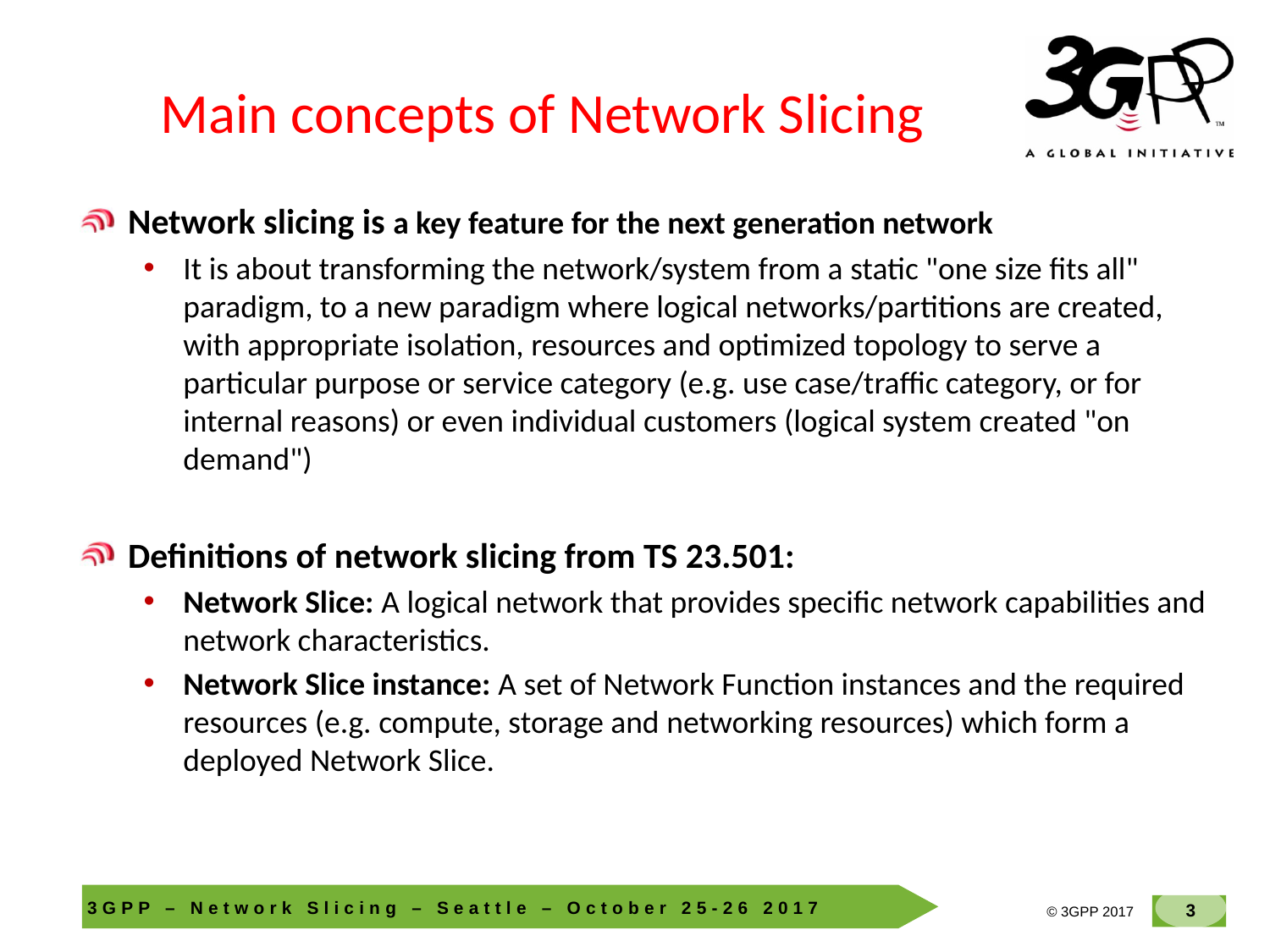

# Main concepts of Network Slicing
Network slicing is a key feature for the next generation network
It is about transforming the network/system from a static "one size fits all" paradigm, to a new paradigm where logical networks/partitions are created, with appropriate isolation, resources and optimized topology to serve a particular purpose or service category (e.g. use case/traffic category, or for internal reasons) or even individual customers (logical system created "on demand")

Definitions of network slicing from TS 23.501:
Network Slice: A logical network that provides specific network capabilities and network characteristics.
Network Slice instance: A set of Network Function instances and the required resources (e.g. compute, storage and networking resources) which form a deployed Network Slice.